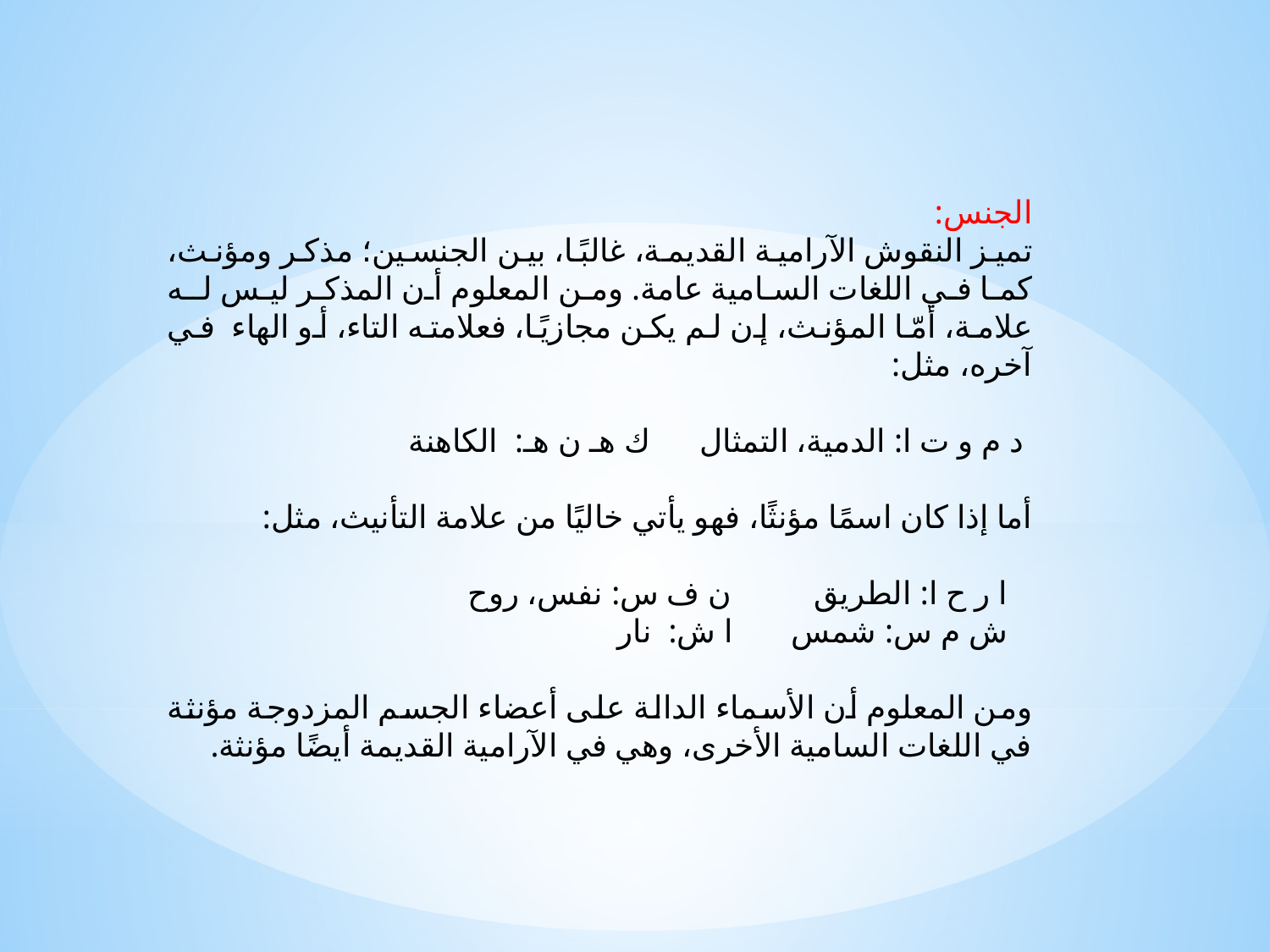

الجنس:
تميز النقوش الآرامية القديمة، غالبًا، بين الجنسين؛ مذكر ومؤنث، كما في اللغات السامية عامة. ومن المعلوم أن المذكر ليس لـه علامة، أمّا المؤنث، إن لم يكن مجازيًا، فعلامته التاء، أو الهاء  في آخره، مثل:

 د م و ت ا: الدمية، التمثال      ك هـ ن هـ:  الكاهنة

أما إذا كان اسمًا مؤنثًا، فهو يأتي خاليًا من علامة التأنيث، مثل:

   ا ر ح ا: الطريق          ن ف س: نفس، روح
   ش م س: شمس       ا ش:  نار

ومن المعلوم أن الأسماء الدالة على أعضاء الجسم المزدوجة مؤنثة في اللغات السامية الأخرى، وهي في الآرامية القديمة أيضًا مؤنثة.